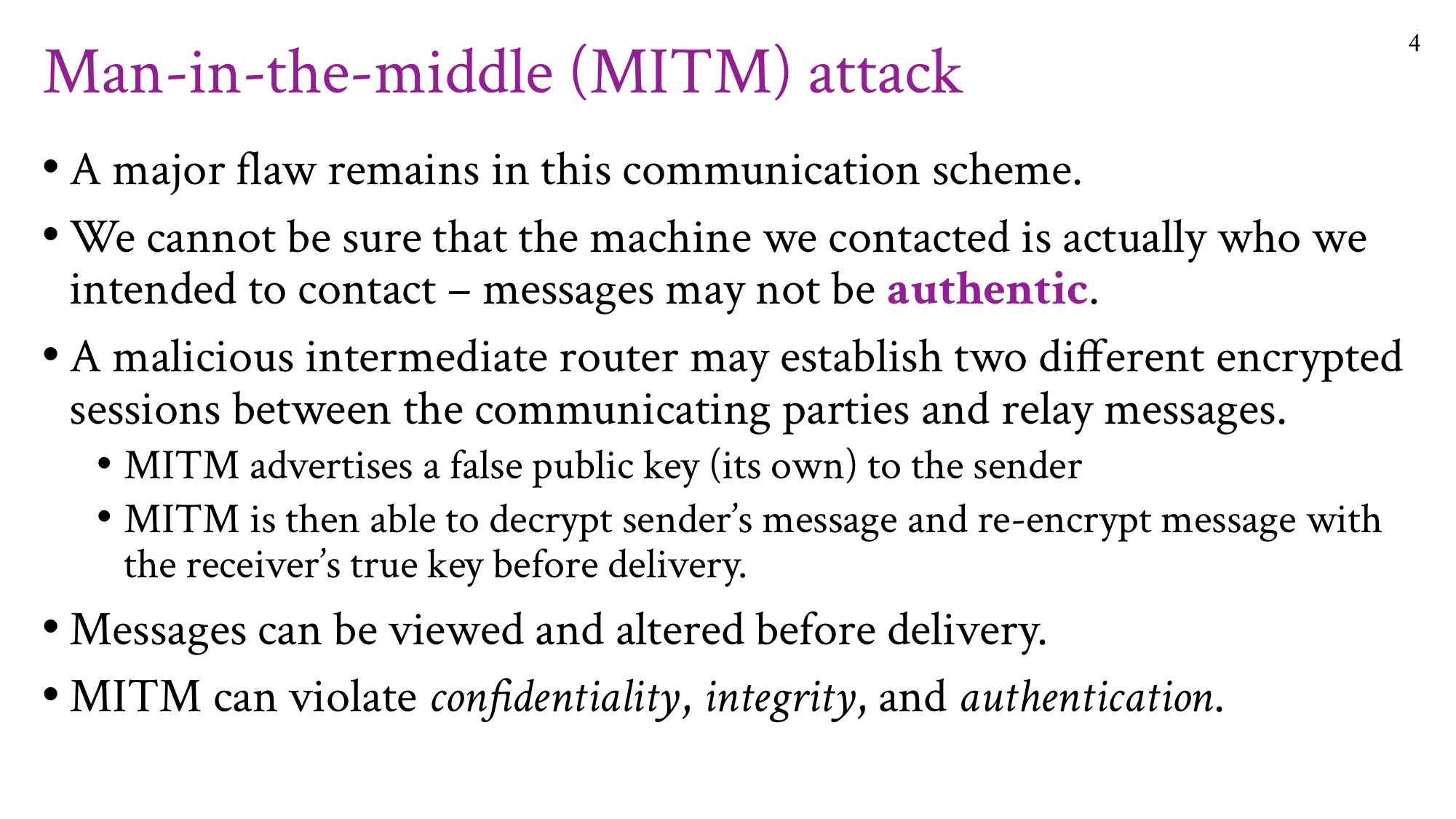

# Man-in-the-middle (MITM) attack
A major flaw remains in this communication scheme.
We cannot be sure that the machine we contacted is actually who we intended to contact – messages may not be authentic.
A malicious intermediate router may establish two different encrypted sessions between the communicating parties and relay messages.
MITM advertises a false public key (its own) to the sender
MITM is then able to decrypt sender’s message and re-encrypt message with the receiver’s true key before delivery.
Messages can be viewed and altered before delivery.
MITM can violate confidentiality, integrity, and authentication.